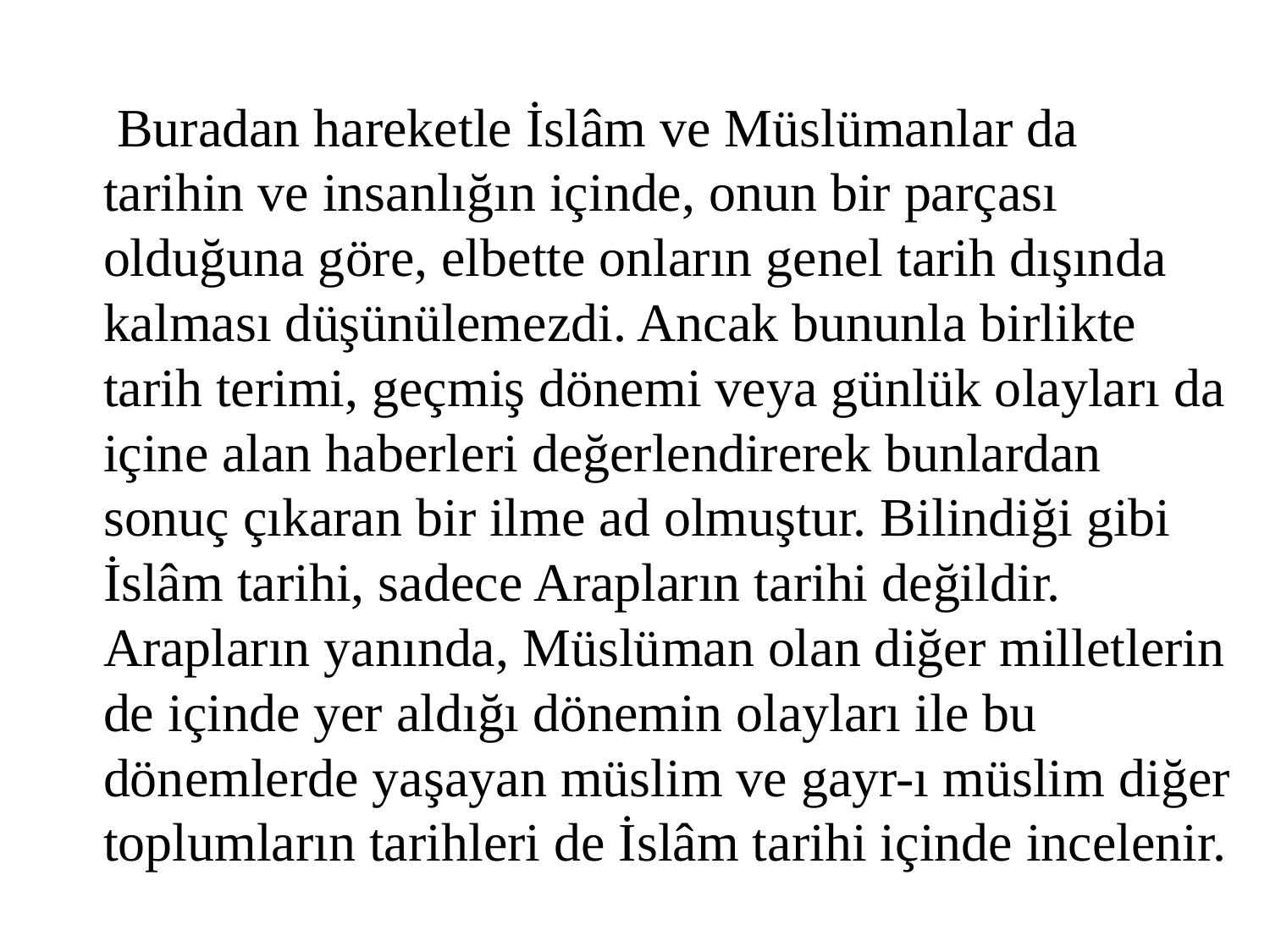

Buradan hareketle İslâm ve Müslümanlar da tarihin ve insanlığın içinde, onun bir parçası olduğuna göre, elbette onların genel tarih dışında kalması düşünülemezdi. Ancak bununla birlikte tarih terimi, geçmiş dönemi veya günlük olayları da içine alan haberleri değerlendirerek bunlardan sonuç çıkaran bir ilme ad olmuştur. Bilindiği gibi İslâm tarihi, sadece Arapların tarihi değildir. Arapların yanında, Müslüman olan diğer milletlerin de içinde yer aldığı dönemin olayları ile bu dönemlerde yaşayan müslim ve gayr-ı müslim diğer toplumların tarihleri de İslâm tarihi içinde incelenir.